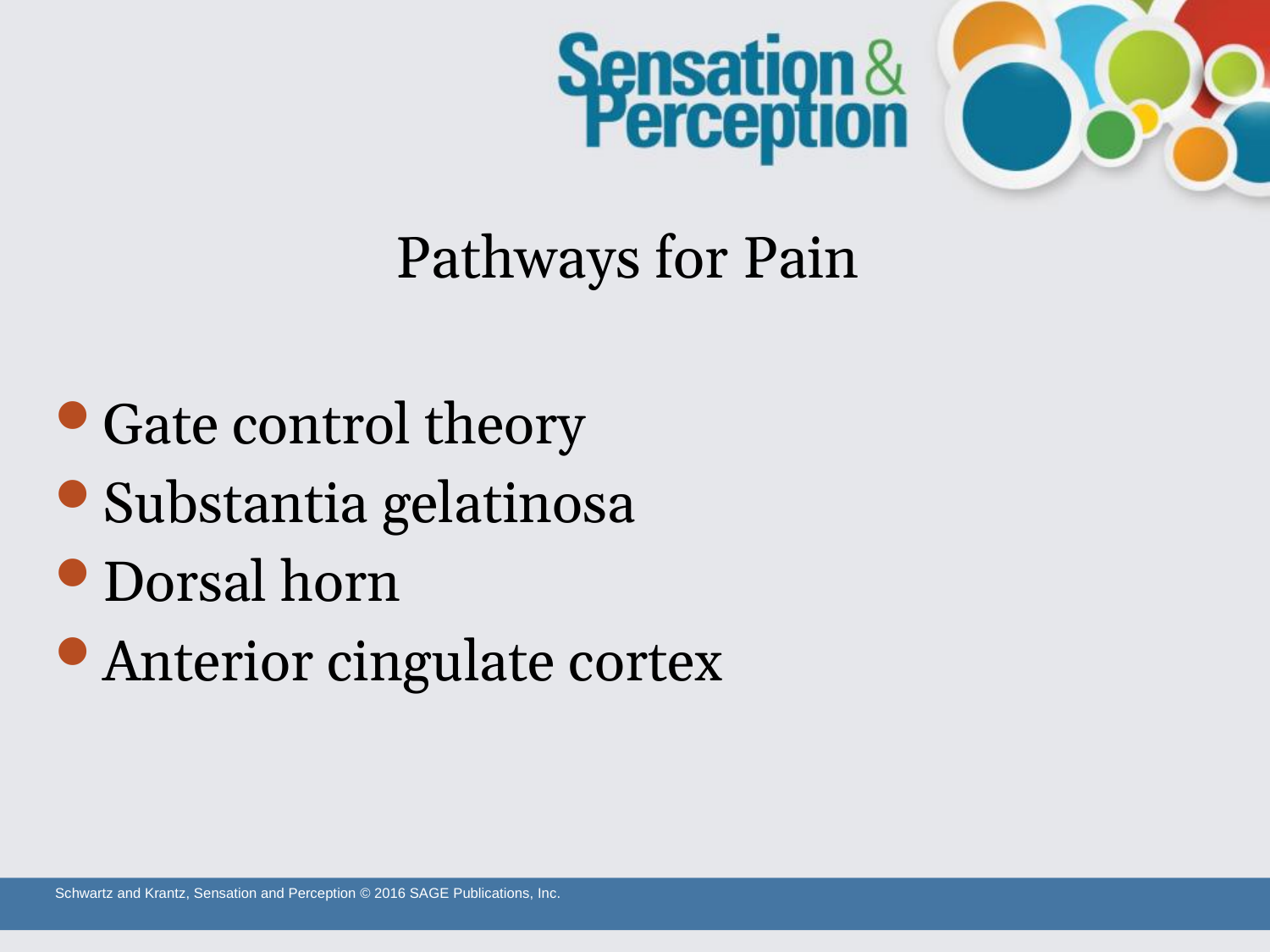

# Pathways for Pain
Gate control theory
Substantia gelatinosa
Dorsal horn
Anterior cingulate cortex
Schwartz and Krantz, Sensation and Perception © 2016 SAGE Publications, Inc.